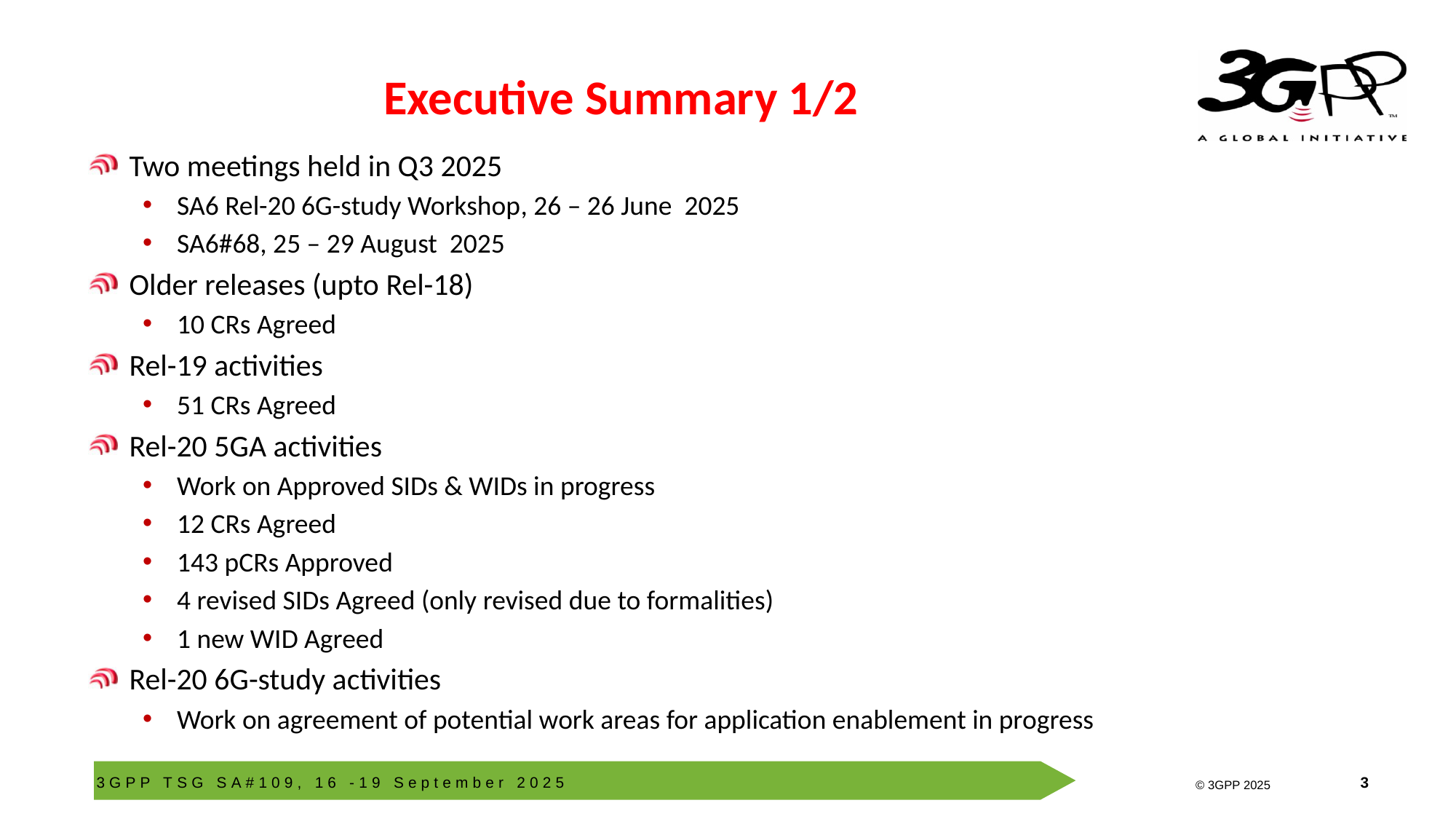

# Executive Summary 1/2
Two meetings held in Q3 2025
SA6 Rel-20 6G-study Workshop, 26 – 26 June  2025
SA6#68, 25 – 29 August  2025
Older releases (upto Rel-18)
10 CRs Agreed
Rel-19 activities
51 CRs Agreed
Rel-20 5GA activities
Work on Approved SIDs & WIDs in progress
12 CRs Agreed
143 pCRs Approved
4 revised SIDs Agreed (only revised due to formalities)
1 new WID Agreed
Rel-20 6G-study activities
Work on agreement of potential work areas for application enablement in progress